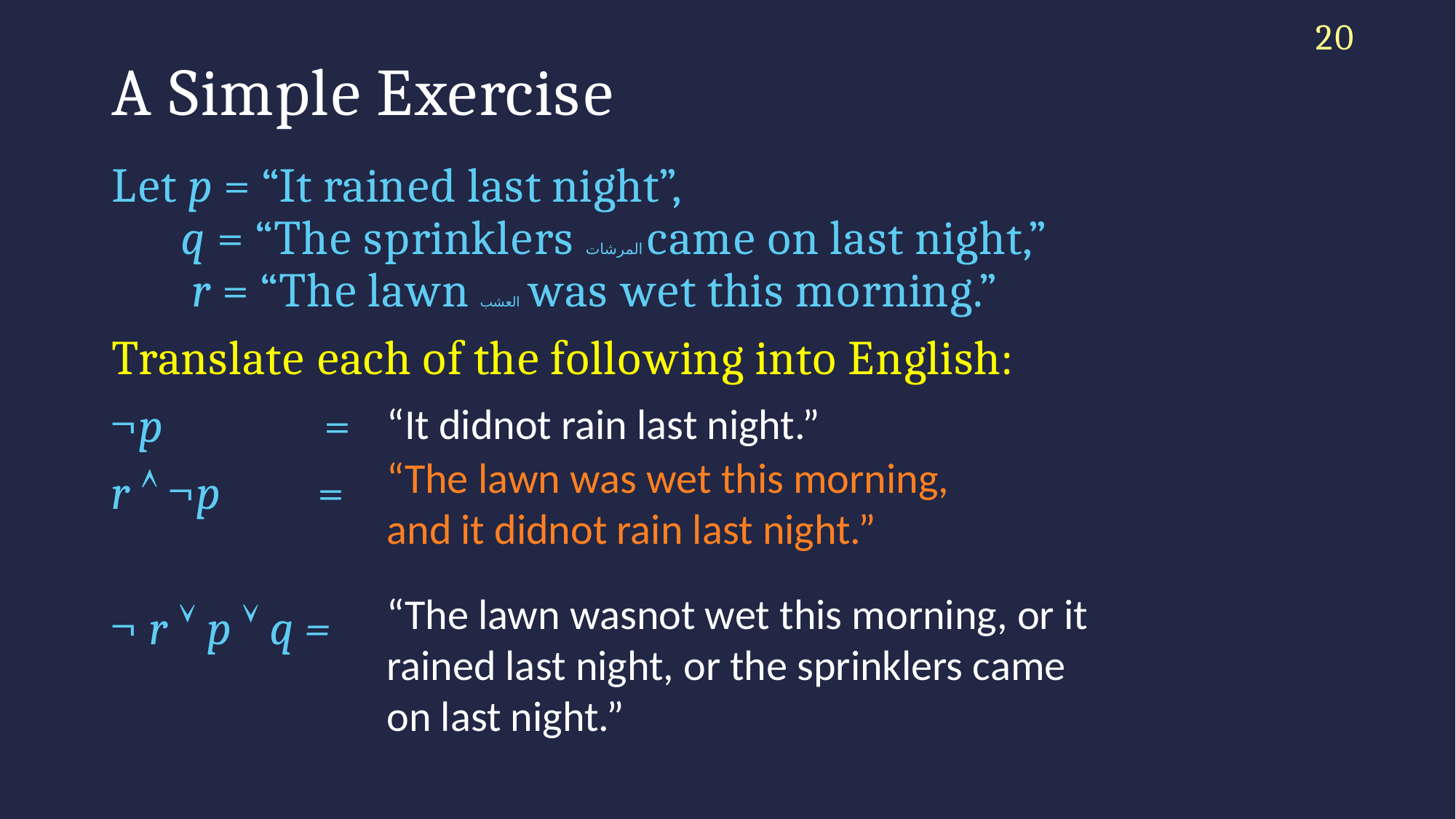

20
# A Simple Exercise
Let p = “It rained last night”,
    q = “The sprinklers المرشات came on last night,”
     r = “The lawn العشب  was wet this morning.”
Translate each of the following into English:
¬p               =
r ∧ ¬p         =

¬ r ∨ p ∨ q =
“It didnot rain last night.”
“The lawn was wet this morning, and it didnot rain last night.”
“The lawn wasnot wet this morning, or it rained last night, or the sprinklers came on last night.”